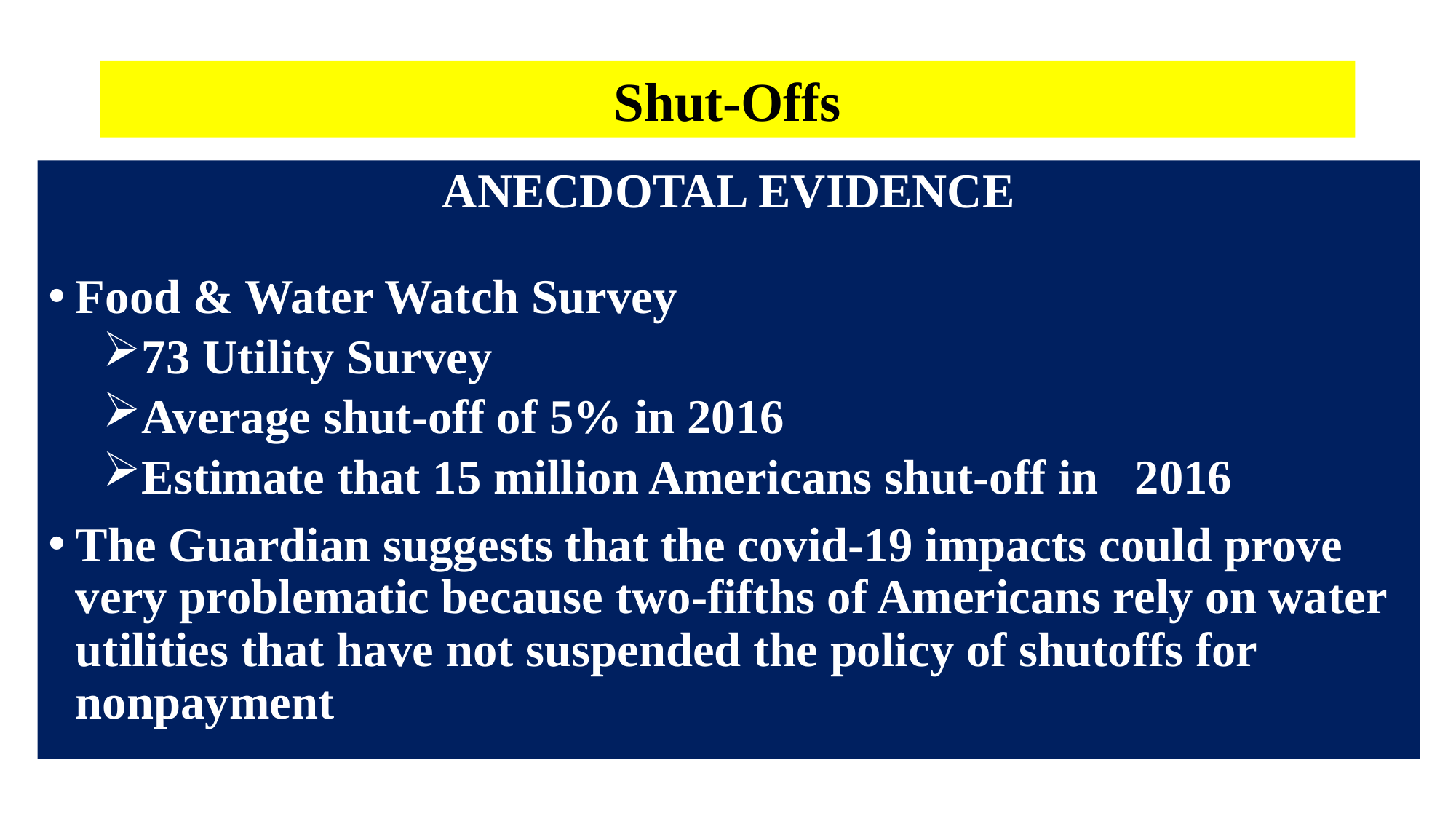

Shut-Offs
ANECDOTAL EVIDENCE

Food & Water Watch Survey
73 Utility Survey
Average shut-off of 5% in 2016
Estimate that 15 million Americans shut-off in   2016
The Guardian suggests that the covid-19 impacts could prove very problematic because two-fifths of Americans rely on water utilities that have not suspended the policy of shutoffs for nonpayment